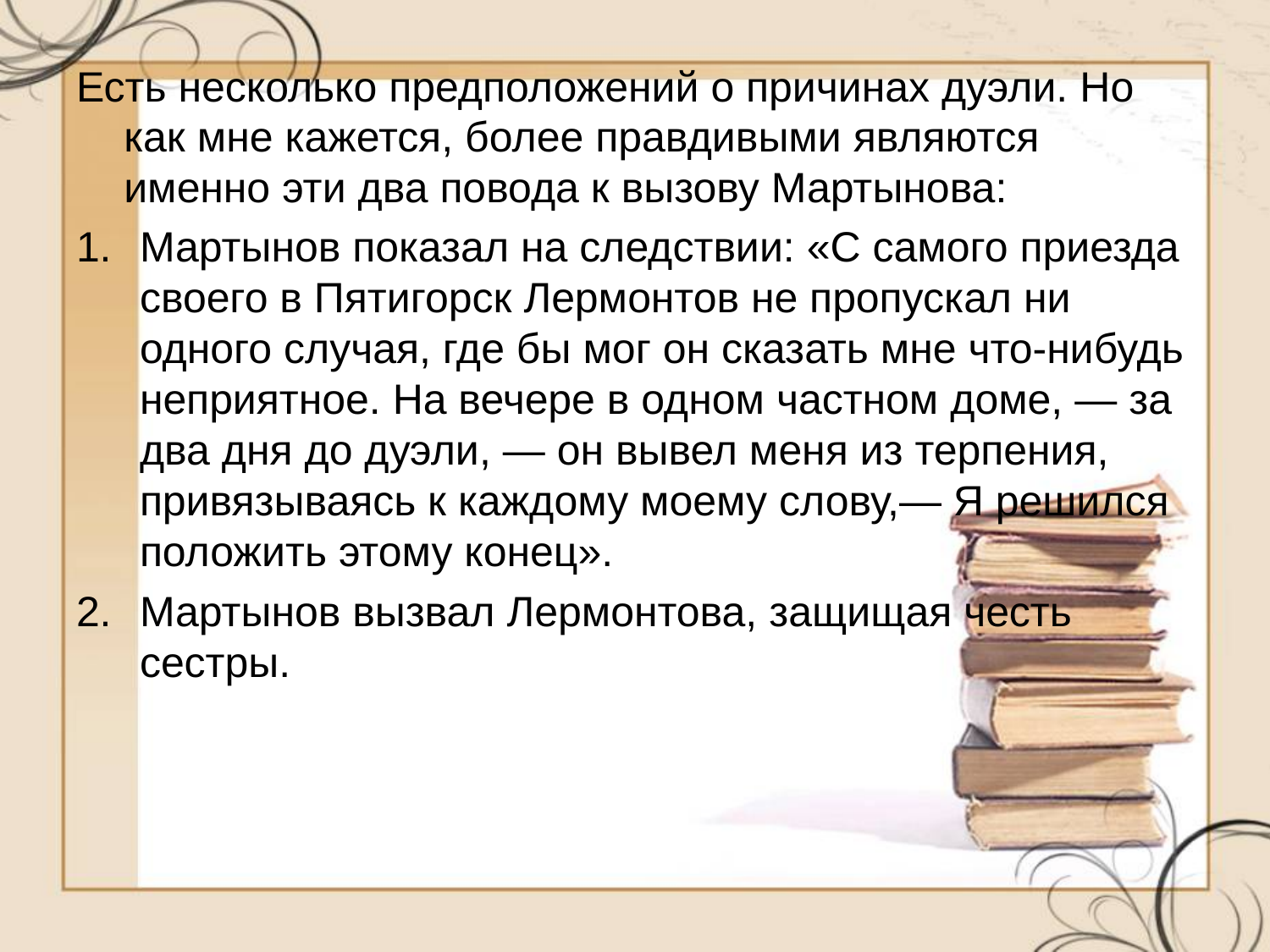

Есть несколько предположений о причинах дуэли. Но как мне кажется, более правдивыми являются именно эти два повода к вызову Мартынова:
Мартынов показал на следствии: «С самого приезда своего в Пятигорск Лермонтов не пропускал ни одного случая, где бы мог он сказать мне что-нибудь неприятное. На вечере в одном частном доме, — за два дня до дуэли, — он вывел меня из терпения, привязываясь к каждому моему слову,— Я решился положить этому конец».
Мартынов вызвал Лермонтова, защищая честь сестры.